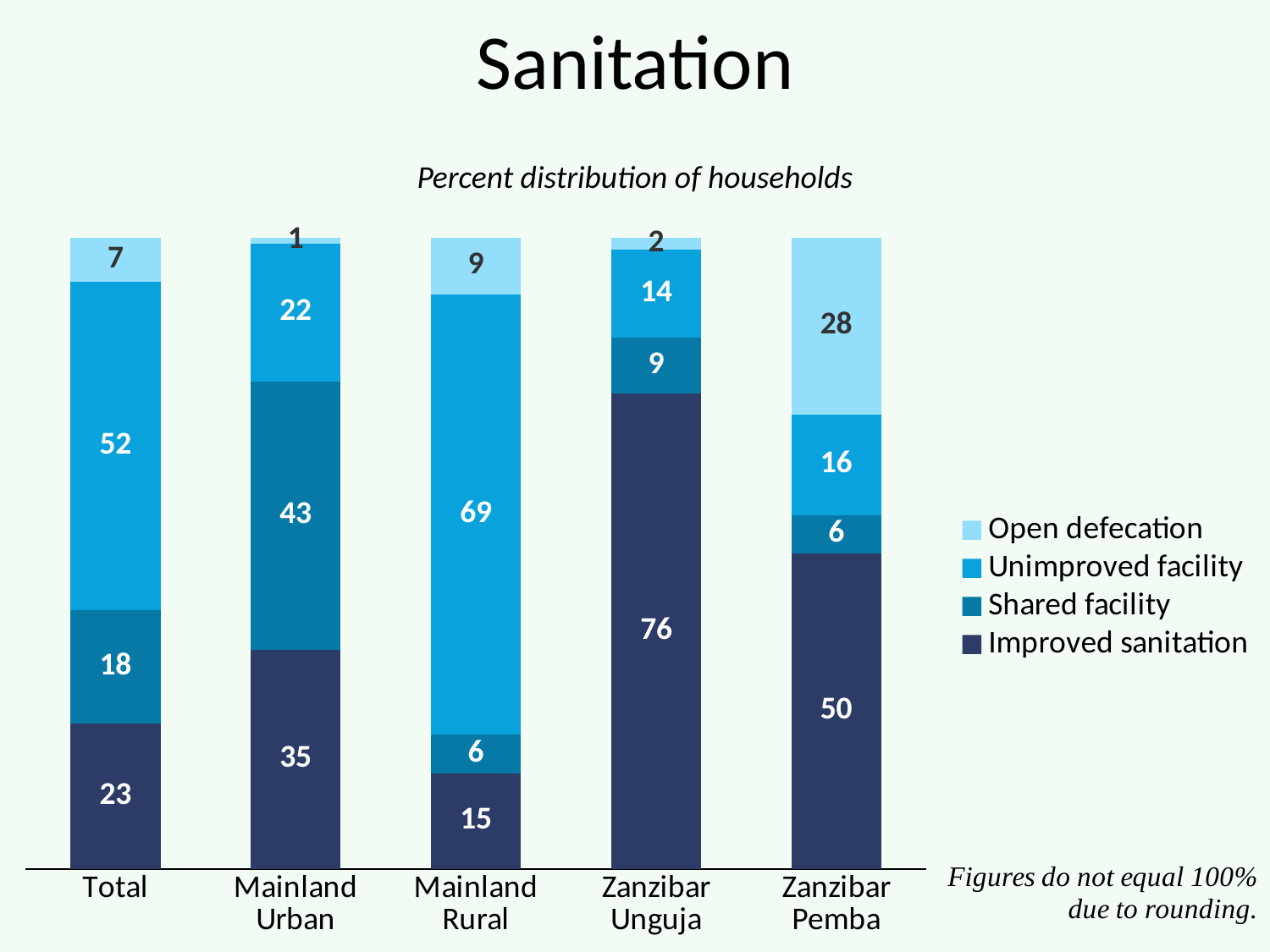

# Sanitation
Percent distribution of households

### Chart

| Category | Improved sanitation | Shared facility | Unimproved facility | Open defecation |
|---|---|---|---|---|
| Total | 23.0 | 18.0 | 52.0 | 7.0 |
| Mainland Urban | 35.0 | 43.0 | 22.0 | 1.0 |
| Mainland Rural | 15.0 | 6.0 | 69.0 | 9.0 |
| Zanzibar Unguja | 76.0 | 9.0 | 14.0 | 2.0 |
| Zanzibar Pemba | 50.0 | 6.0 | 16.0 | 28.0 |